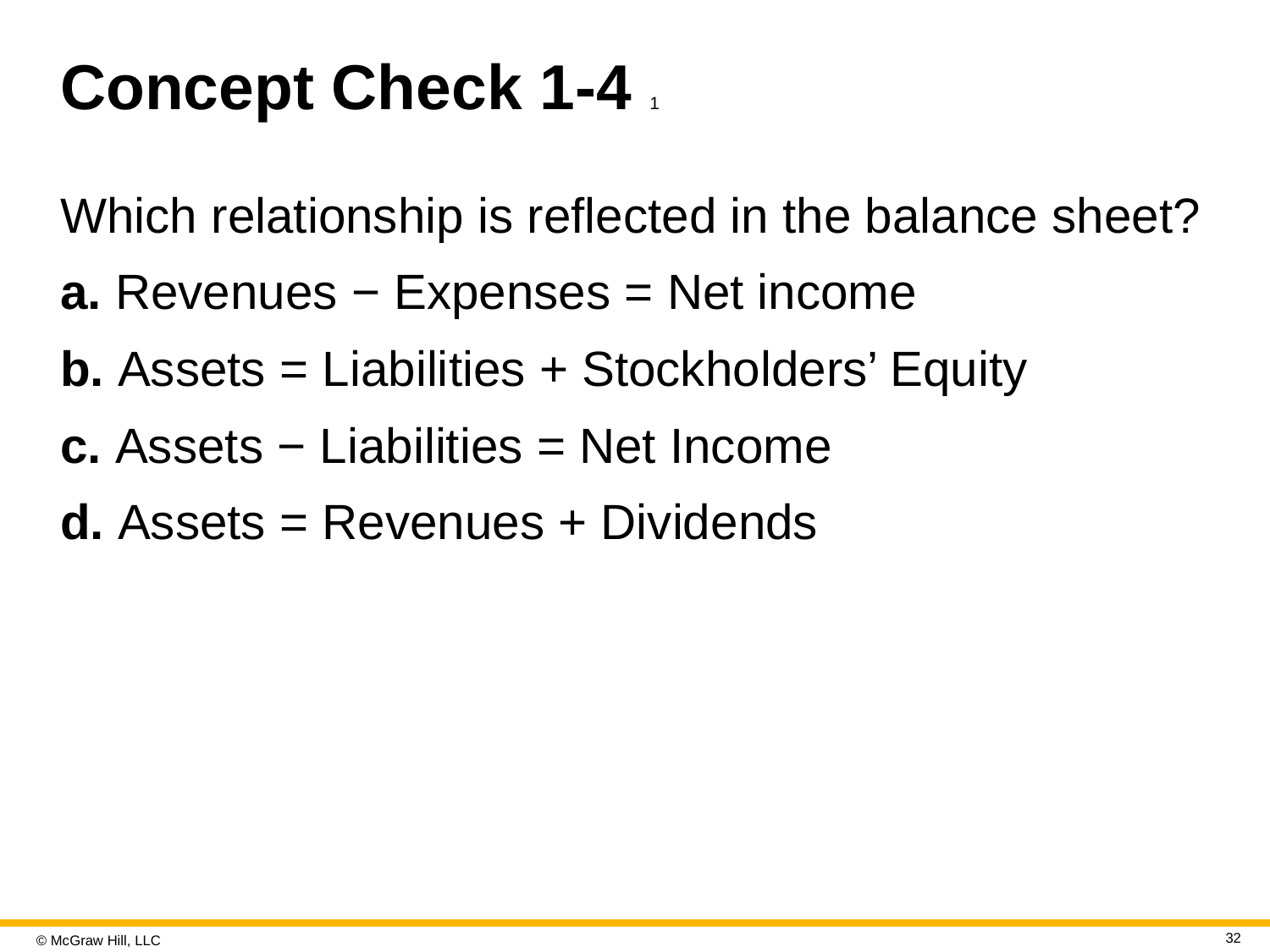

# Concept Check 1-4 1
Which relationship is reflected in the balance sheet?
a. Revenues − Expenses = Net income
b. Assets = Liabilities + Stockholders’ Equity
c. Assets − Liabilities = Net Income
d. Assets = Revenues + Dividends
32